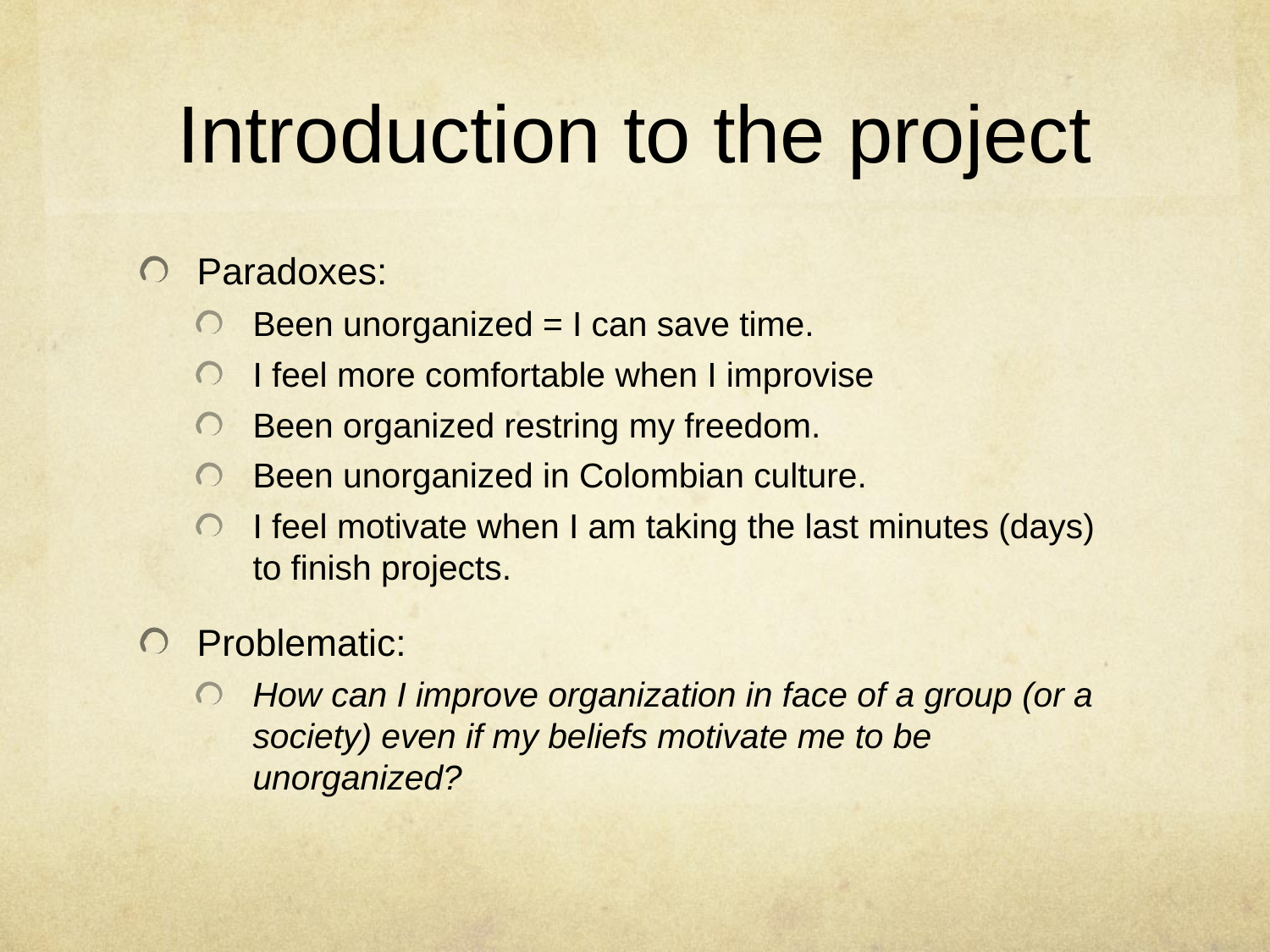

# Introduction to the project
Paradoxes:
Been unorganized = I can save time.
I feel more comfortable when I improvise
Been organized restring my freedom.
Been unorganized in Colombian culture.
I feel motivate when I am taking the last minutes (days) to finish projects.
Problematic:
How can I improve organization in face of a group (or a society) even if my beliefs motivate me to be unorganized?